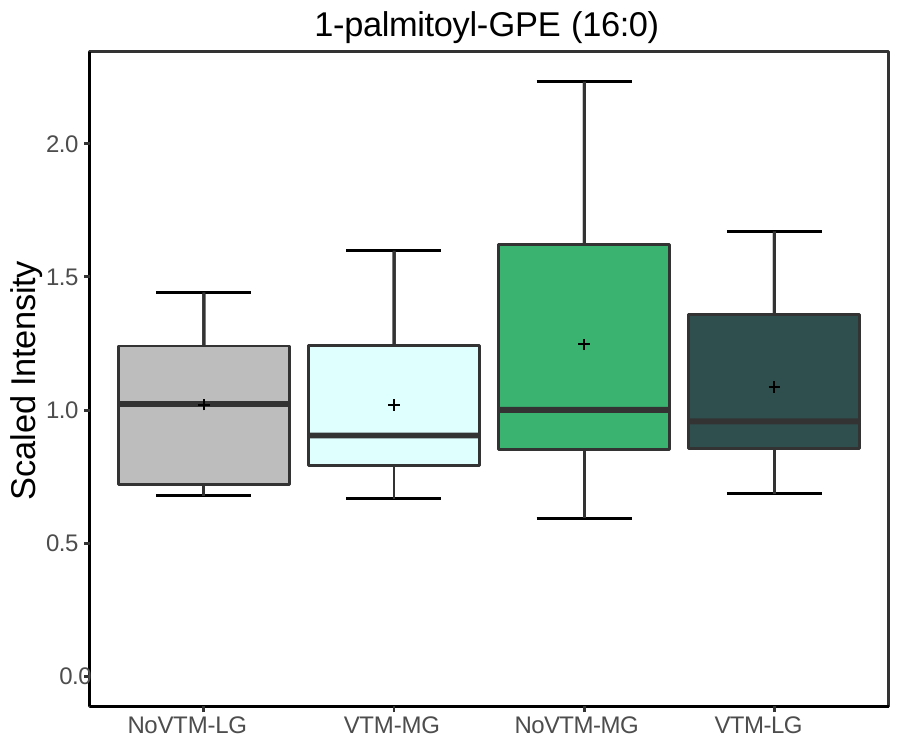

1-palmitoyl-GPE (16:0)

2.0

Scaled Intensity
1.5

1.0

0.5
0.0
NoVTM-LG
VTM-MG
NoVTM-MG
VTM-LG